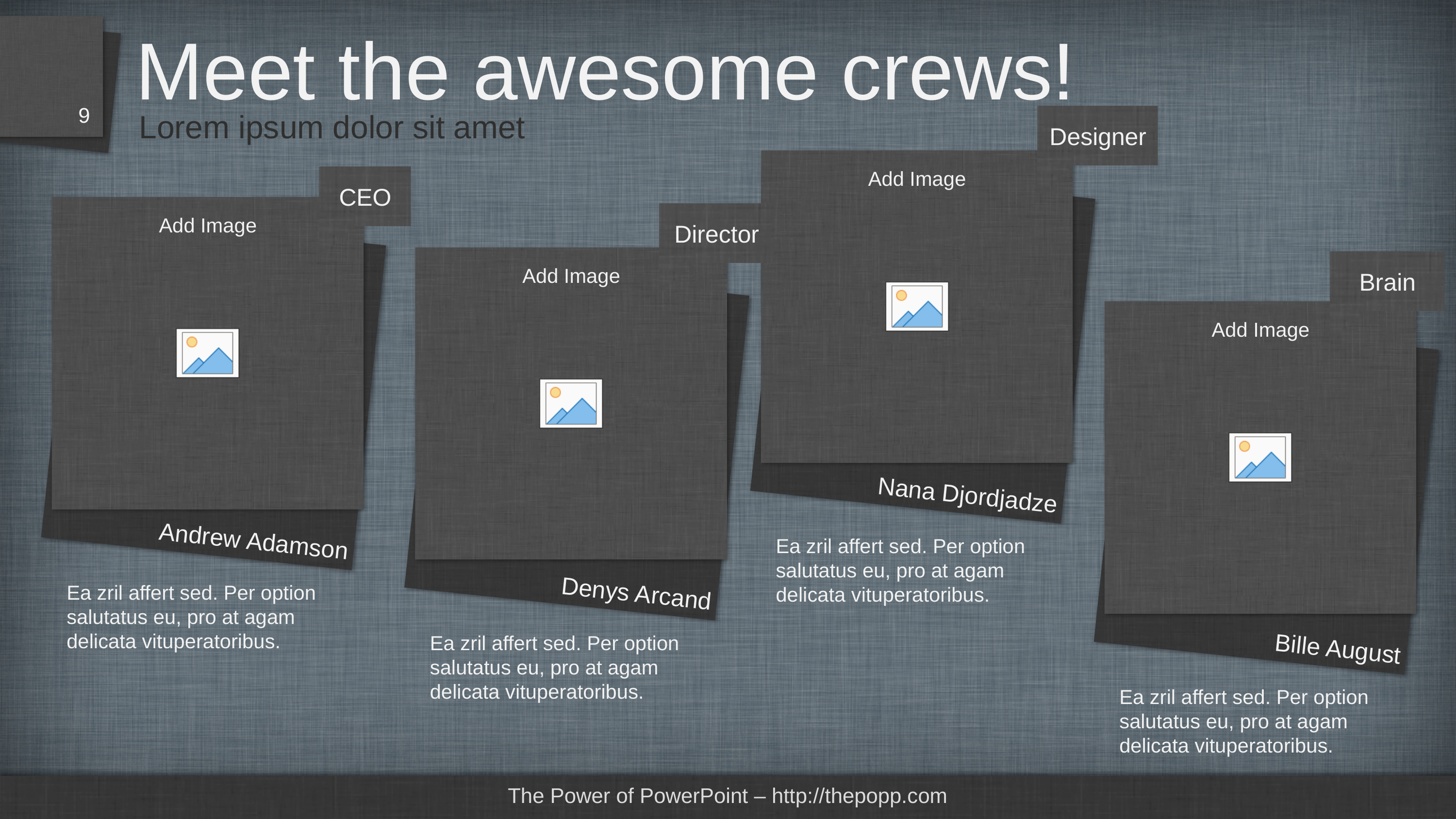

# Meet the awesome crews!
9
Lorem ipsum dolor sit amet

Designer

CEO

Director

Brain

Nana Djordjadze

Andrew Adamson

Ea zril affert sed. Per option salutatus eu, pro at agam delicata vituperatoribus.
Denys Arcand

Ea zril affert sed. Per option salutatus eu, pro at agam delicata vituperatoribus.
Bille August

Ea zril affert sed. Per option salutatus eu, pro at agam delicata vituperatoribus.
Ea zril affert sed. Per option salutatus eu, pro at agam delicata vituperatoribus.
The Power of PowerPoint – http://thepopp.com